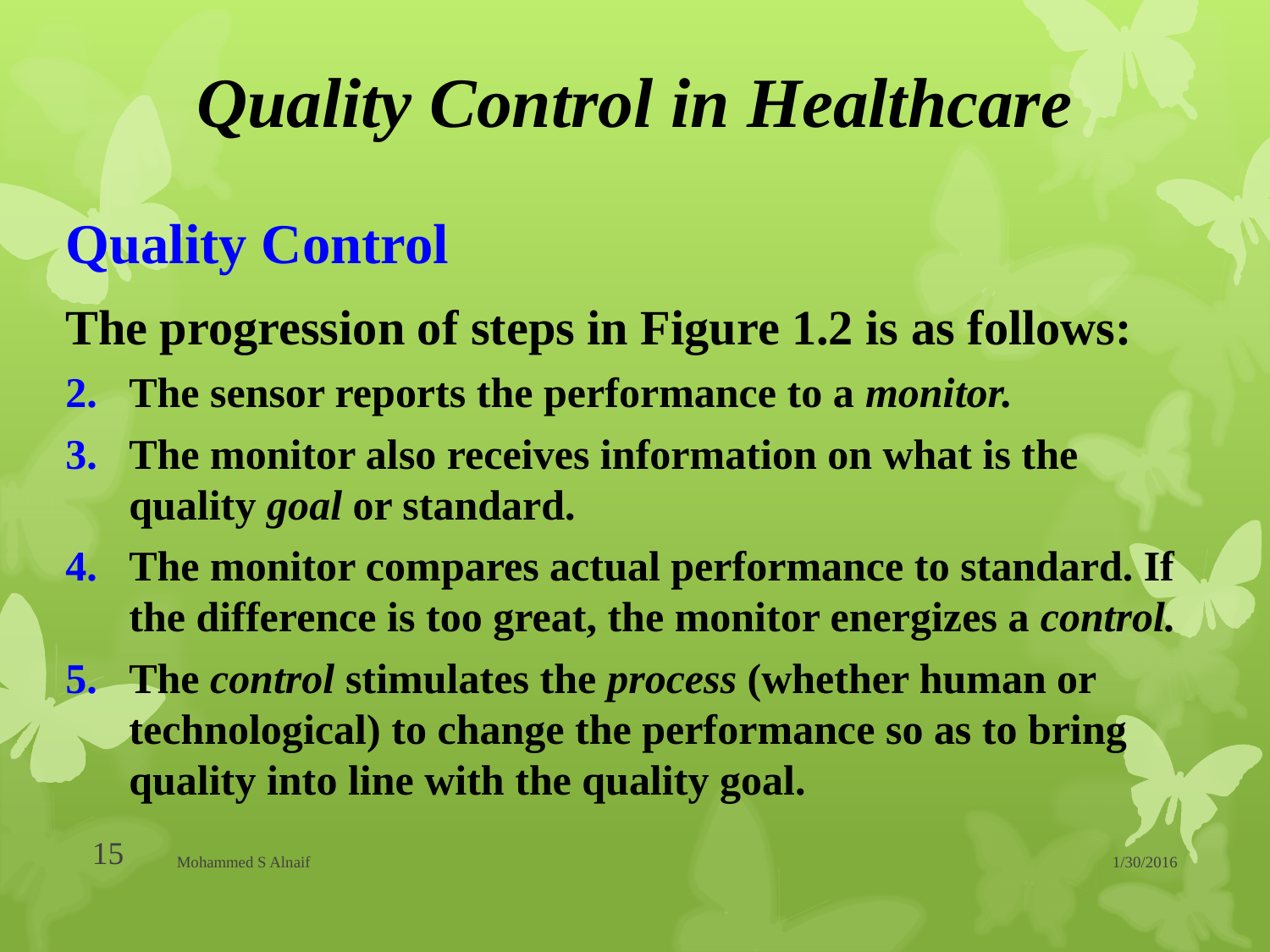

# Quality Control in Healthcare
Quality Control
The progression of steps in Figure 1.2 is as follows:
The sensor reports the performance to a monitor.
The monitor also receives information on what is the quality goal or standard.
The monitor compares actual performance to standard. If the difference is too great, the monitor energizes a control.
The control stimulates the process (whether human or technological) to change the performance so as to bring quality into line with the quality goal.

15
Mohammed S Alnaif
1/30/2016